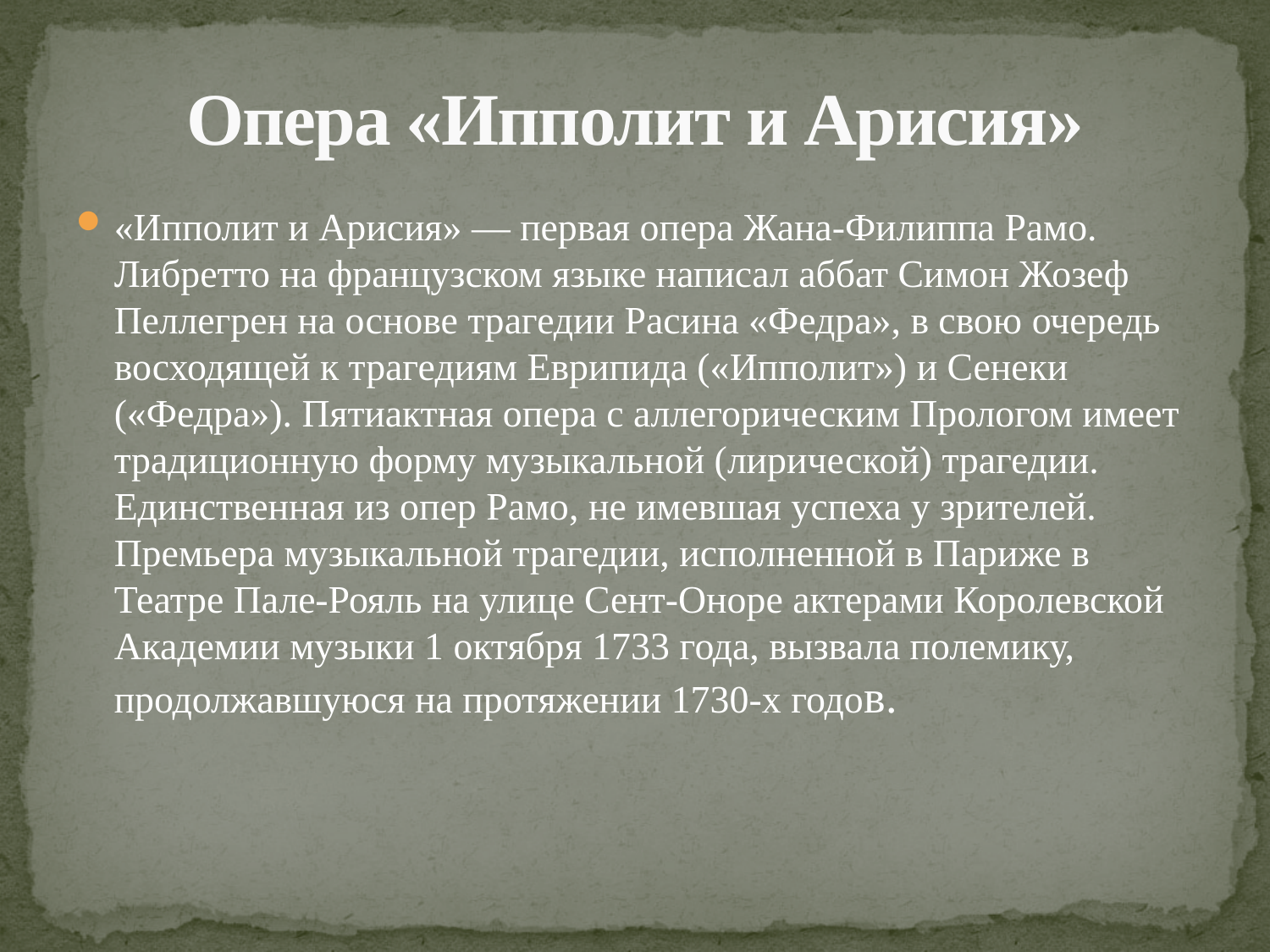

# Опера «Ипполит и Арисия»
«Ипполит и Арисия» — первая опера Жана-Филиппа Рамо. Либретто на французском языке написал аббат Симон Жозеф Пеллегрен на основе трагедии Расина «Федра», в свою очередь восходящей к трагедиям Еврипида («Ипполит») и Сенеки («Федра»). Пятиактная опера с аллегорическим Прологом имеет традиционную форму музыкальной (лирической) трагедии. Единственная из опер Рамо, не имевшая успеха у зрителей. Премьера музыкальной трагедии, исполненной в Париже в Театре Пале-Рояль на улице Сент-Оноре актерами Королевской Академии музыки 1 октября 1733 года, вызвала полемику, продолжавшуюся на протяжении 1730-х годов.